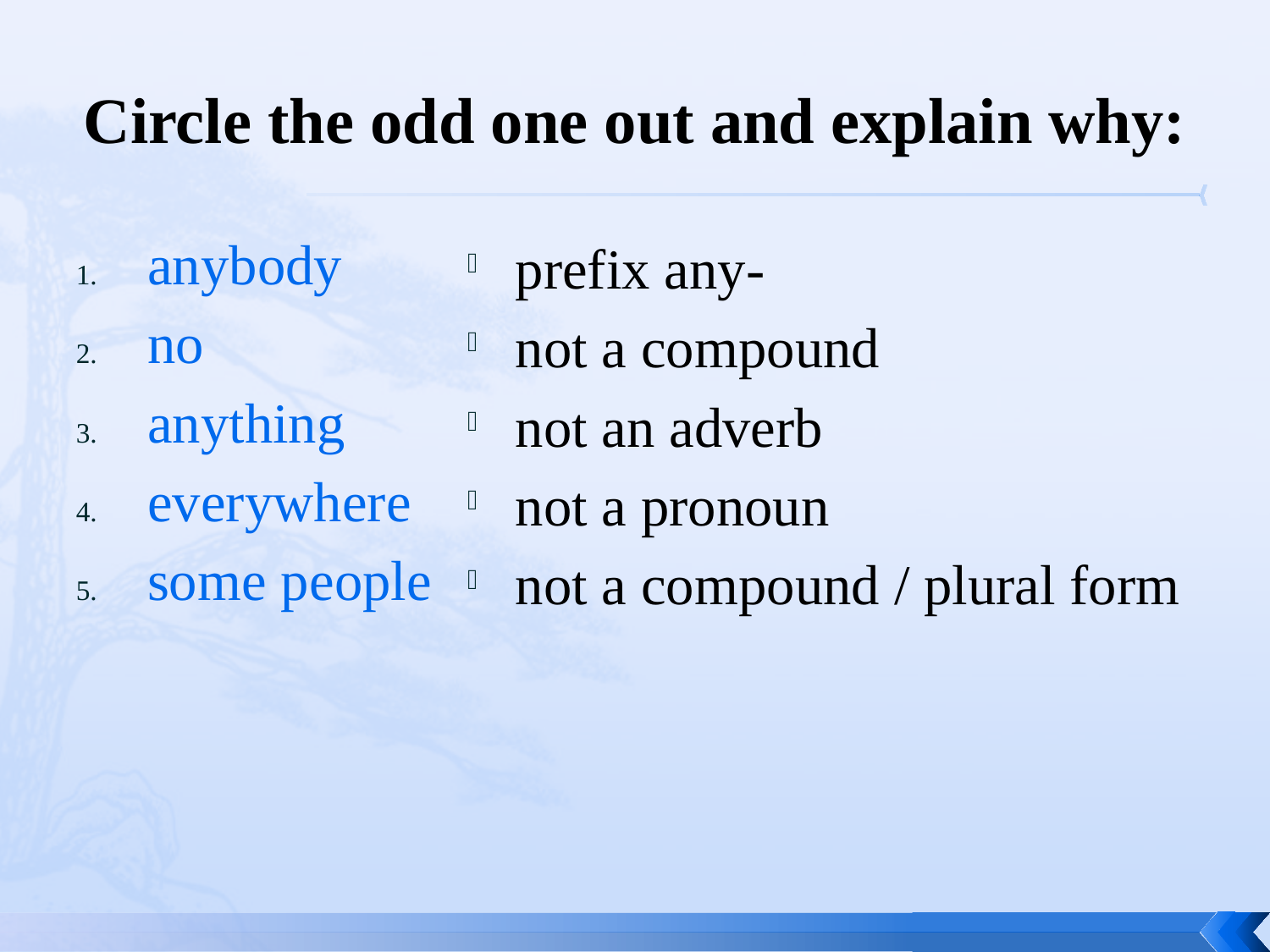

# Circle the odd one out and explain why:
anybody
no
anything
everywhere
some people

prefix any-
not a compound
not an adverb
not a pronoun
not a compound / plural form